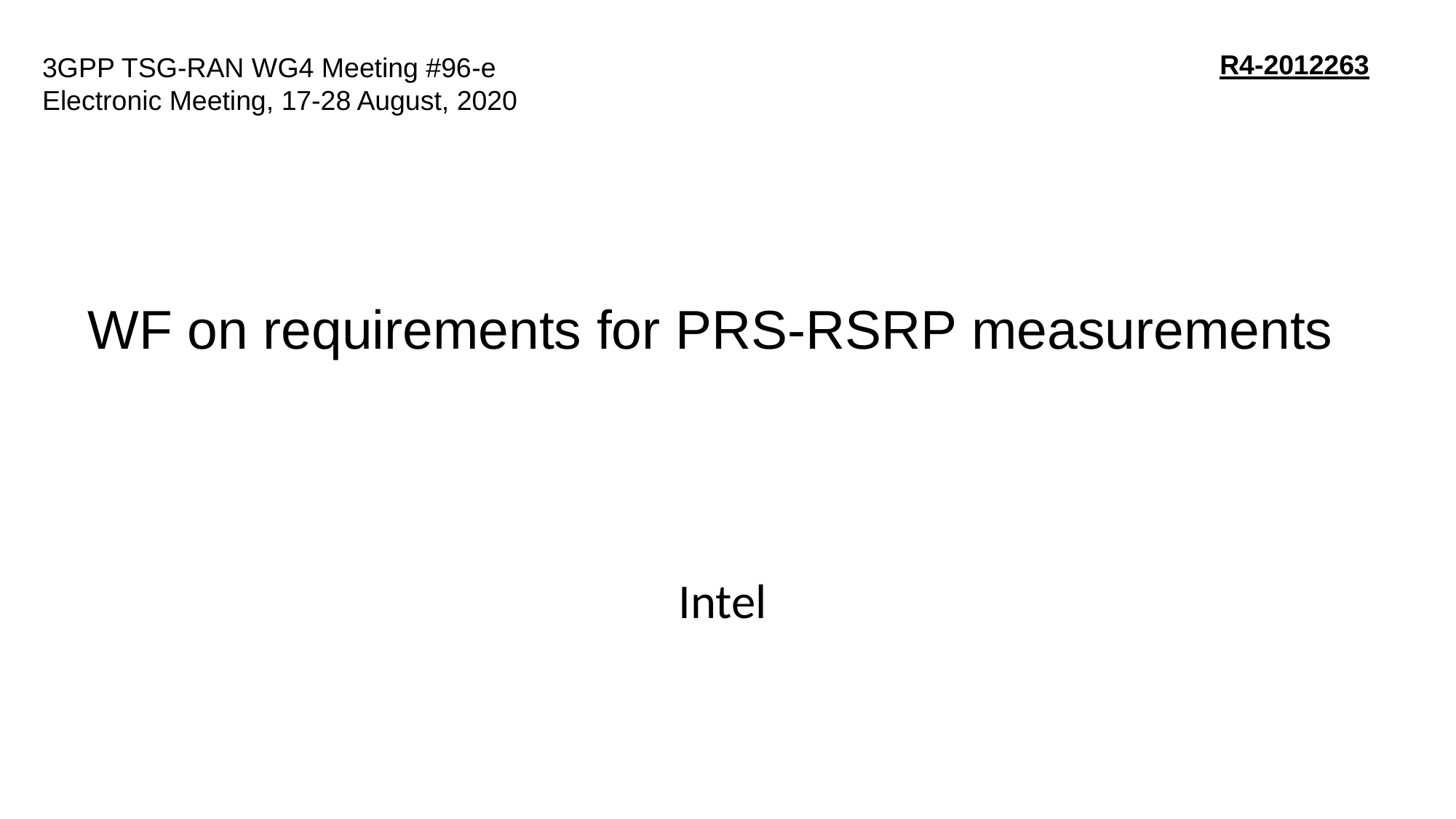

# 3GPP TSG-RAN WG4 Meeting #96-e Electronic Meeting, 17-28 August, 2020
R4-2012263
WF on requirements for PRS-RSRP measurements
Intel